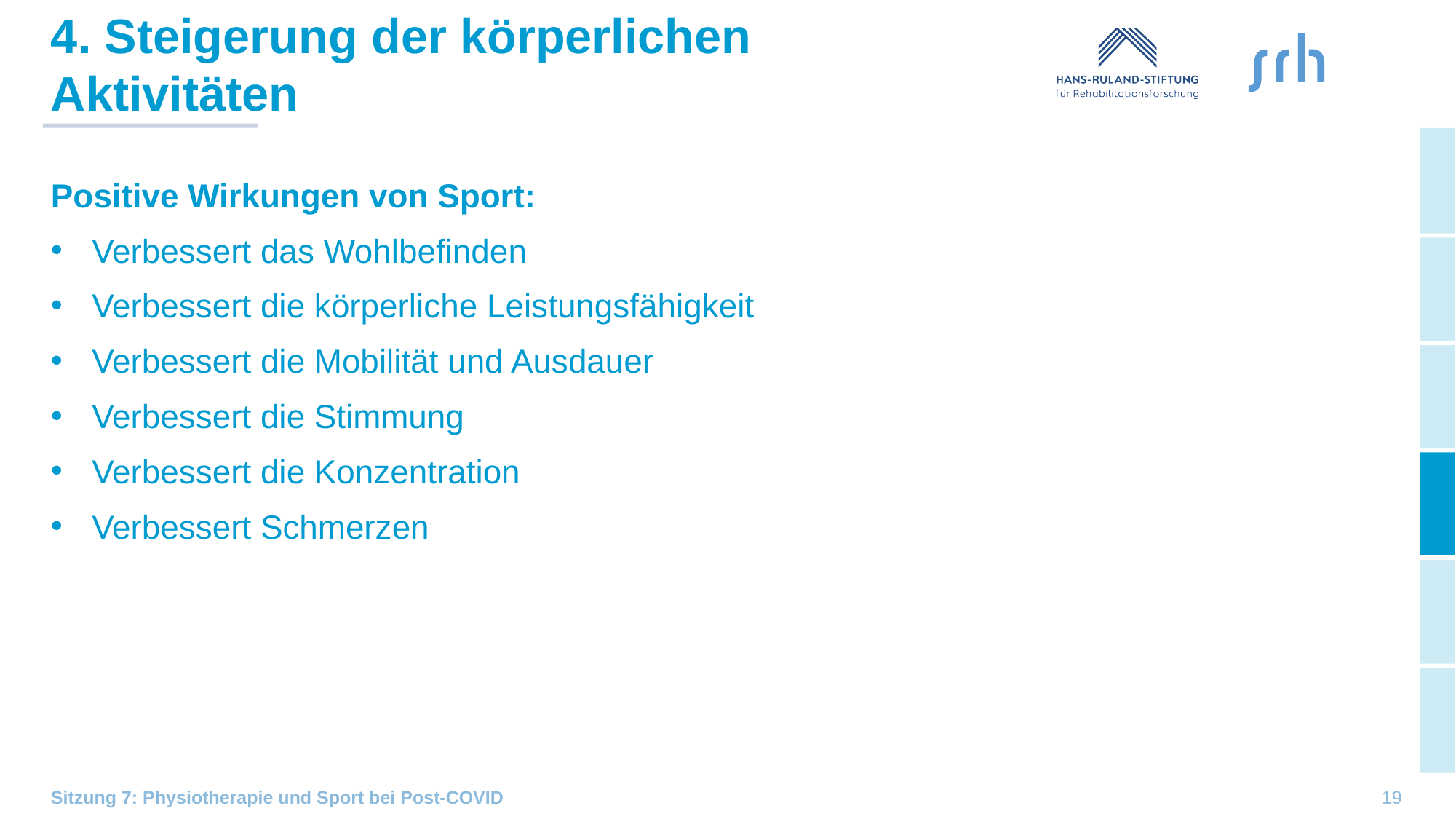

# 4. Steigerung der körperlichen Aktivitäten
Positive Wirkungen von Sport:
Verbessert das Wohlbefinden
Verbessert die körperliche Leistungsfähigkeit
Verbessert die Mobilität und Ausdauer
Verbessert die Stimmung
Verbessert die Konzentration
Verbessert Schmerzen

19
Sitzung 7: Physiotherapie und Sport bei Post-COVID